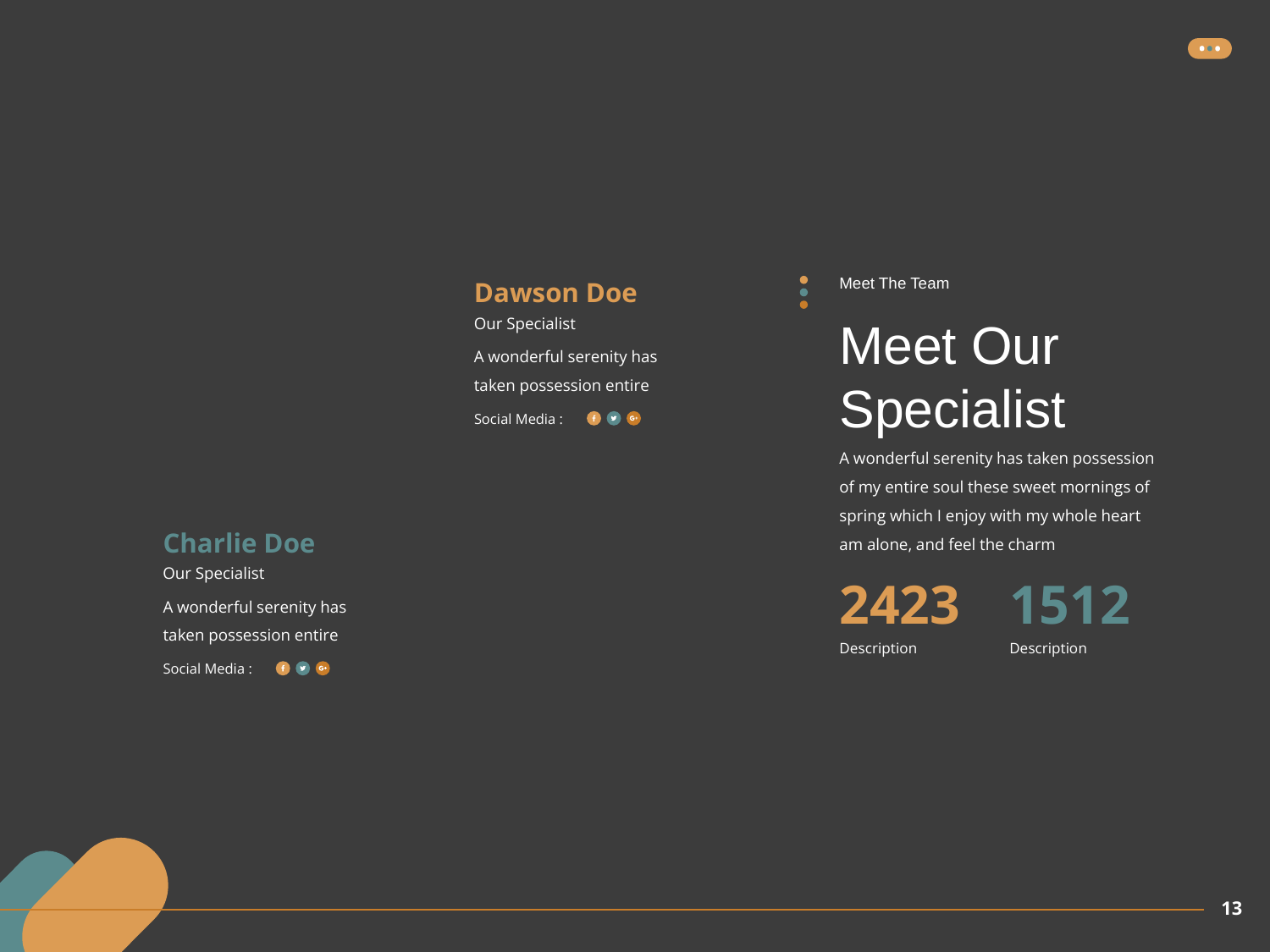

Meet The Team
Dawson Doe
# Meet Our Specialist
Our Specialist
A wonderful serenity has taken possession entire
Social Media :

A wonderful serenity has taken possession of my entire soul these sweet mornings of spring which I enjoy with my whole heart am alone, and feel the charm

Charlie Doe
Our Specialist
2423
1512
A wonderful serenity has taken possession entire
Description
Description
Social Media :

13